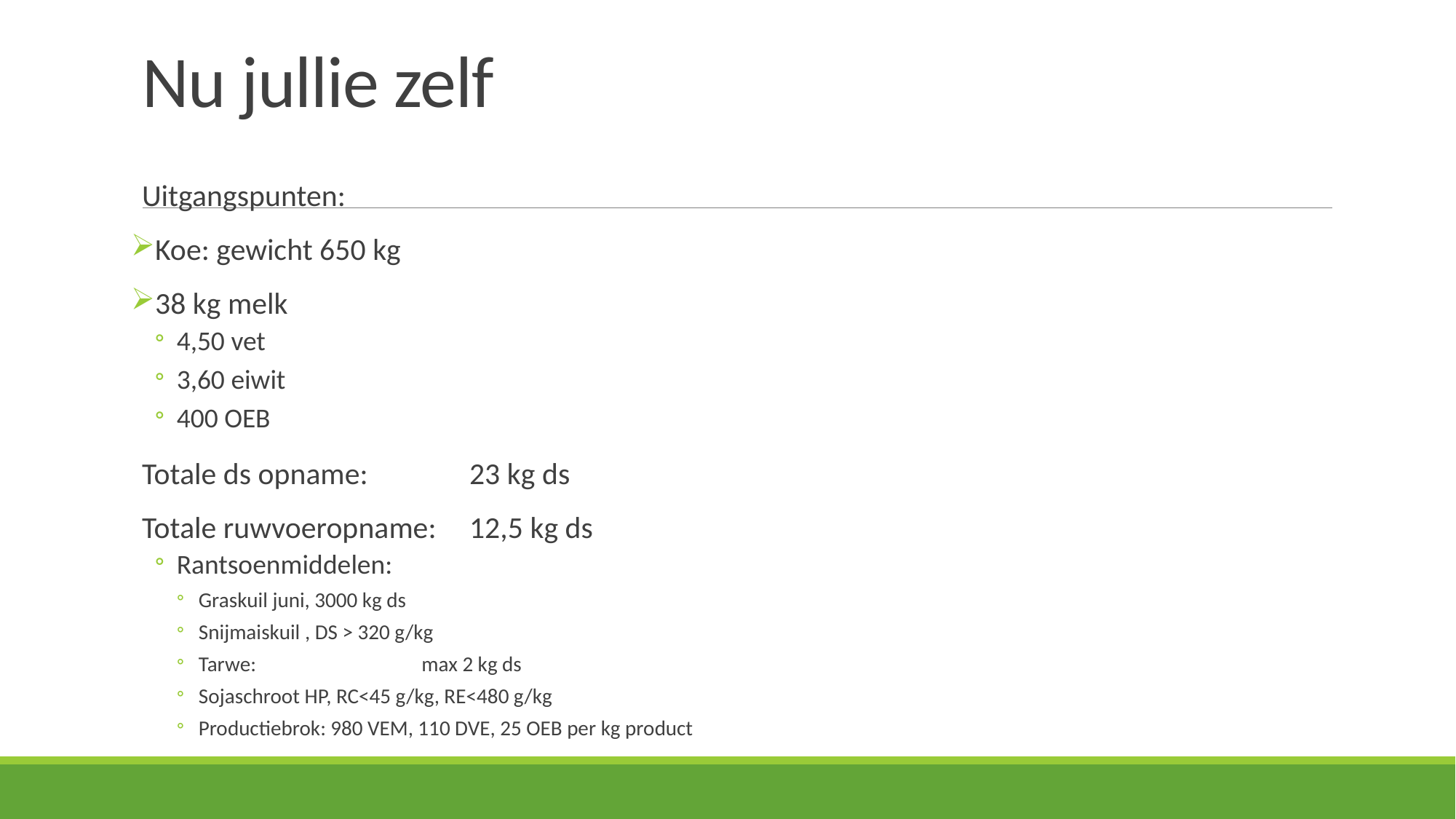

# Nu jullie zelf
Uitgangspunten:
Koe: gewicht 650 kg
38 kg melk
4,50 vet
3,60 eiwit
400 OEB
Totale ds opname: 	23 kg ds
Totale ruwvoeropname:	12,5 kg ds
Rantsoenmiddelen:
Graskuil juni, 3000 kg ds
Snijmaiskuil , DS > 320 g/kg
Tarwe:		 max 2 kg ds
Sojaschroot HP, RC<45 g/kg, RE<480 g/kg
Productiebrok: 980 VEM, 110 DVE, 25 OEB per kg product